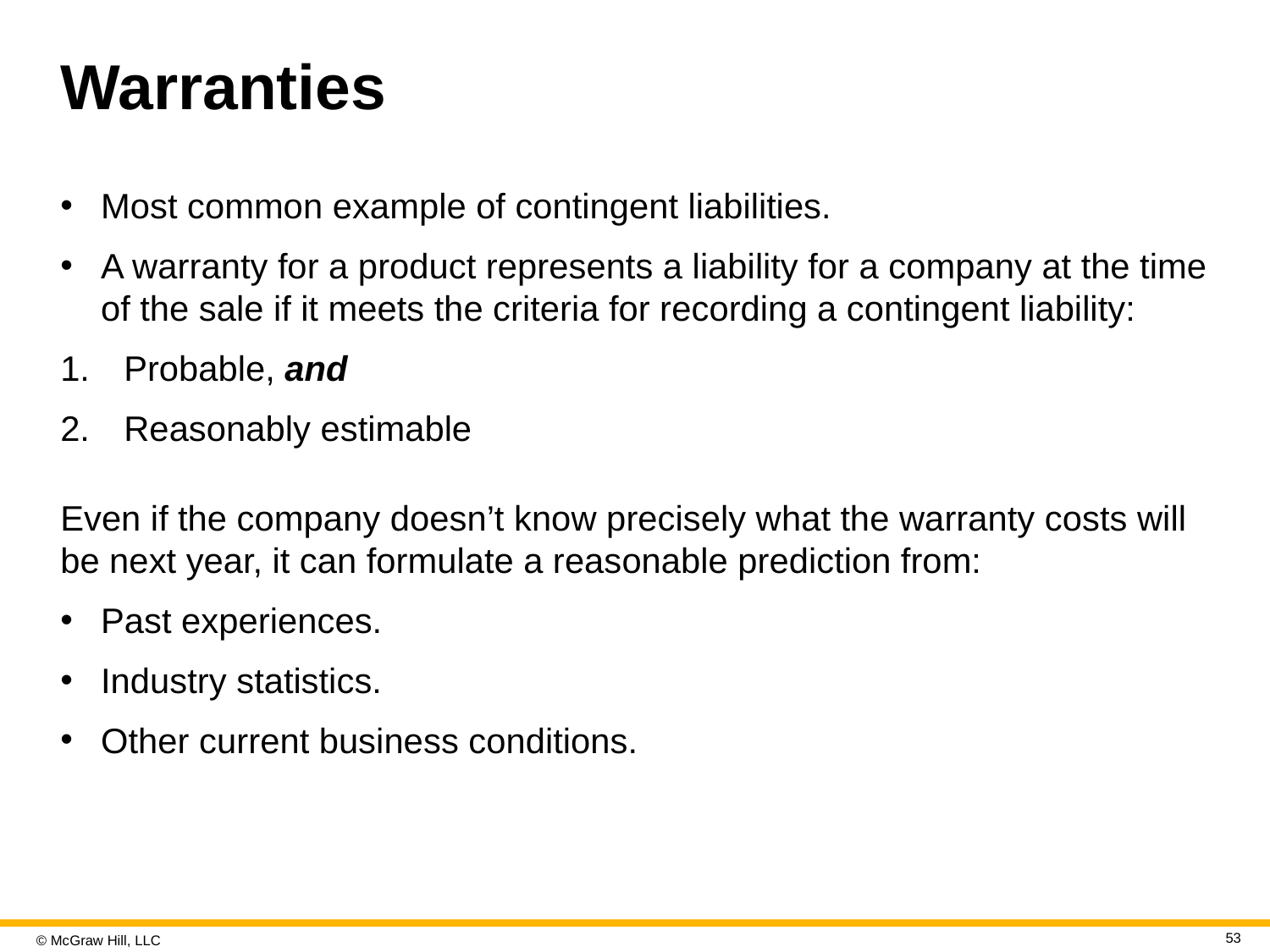

# Warranties
Most common example of contingent liabilities.
A warranty for a product represents a liability for a company at the time of the sale if it meets the criteria for recording a contingent liability:
Probable, and
Reasonably estimable
Even if the company doesn’t know precisely what the warranty costs will be next year, it can formulate a reasonable prediction from:
Past experiences.
Industry statistics.
Other current business conditions.
53